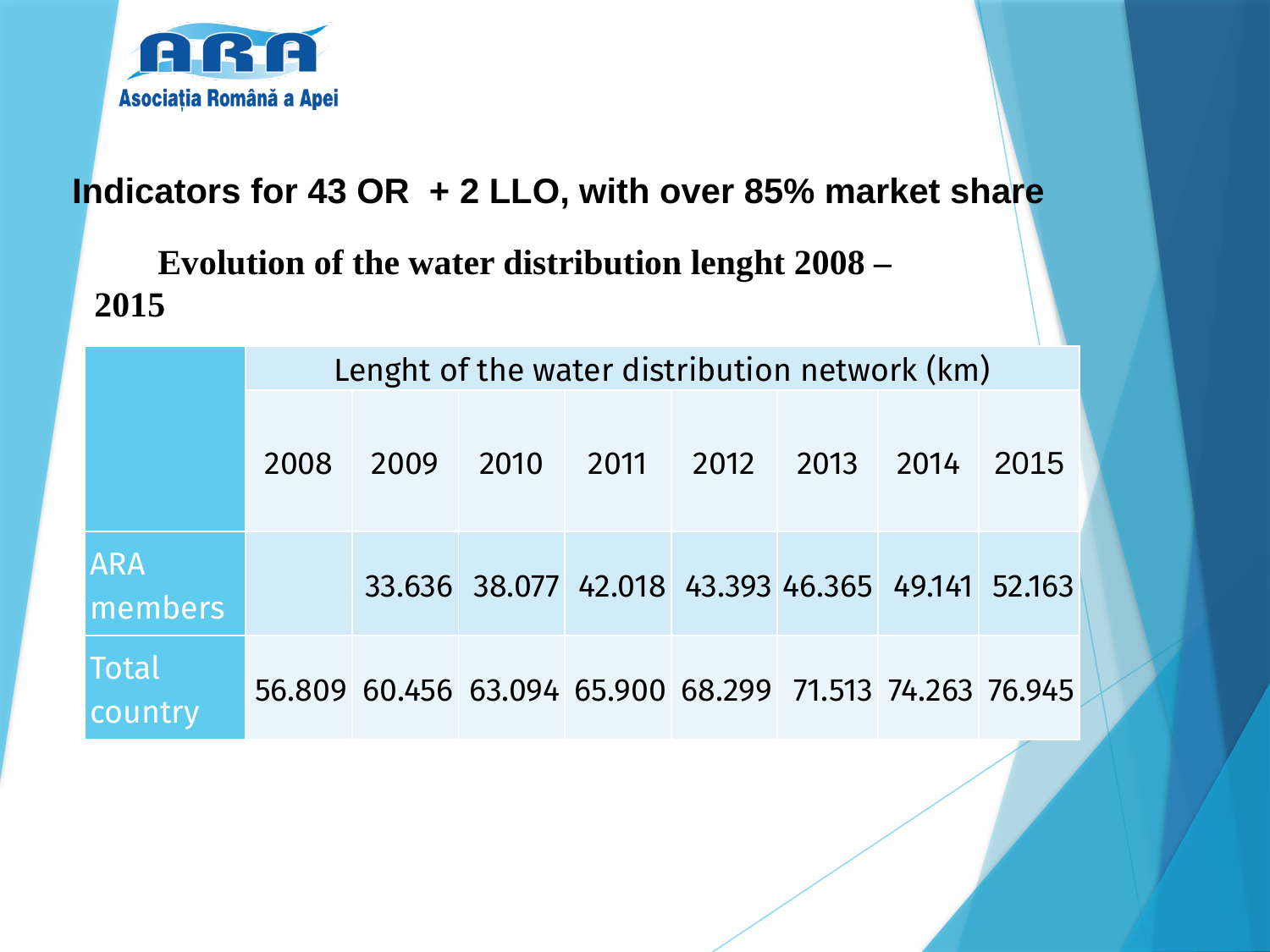

Indicators for 43 OR  + 2 LLO, with over 85% market share
Evolution of the water distribution lenght 2008 – 2015
|  | Lenght of the water distribution network (km) |  |  |  |  |  |  |  |
| --- | --- | --- | --- | --- | --- | --- | --- | --- |
|  | 2008 | 2009 | 2010 | 2011 | 2012 | 2013 | 2014 | 2015 |
| ARA members |  | 33.636 | 38.077 | 42.018 | 43.393 | 46.365 | 49.141 | 52.163 |
| Total country | 56.809 | 60.456 | 63.094 | 65.900 | 68.299 | 71.513 | 74.263 | 76.945 |